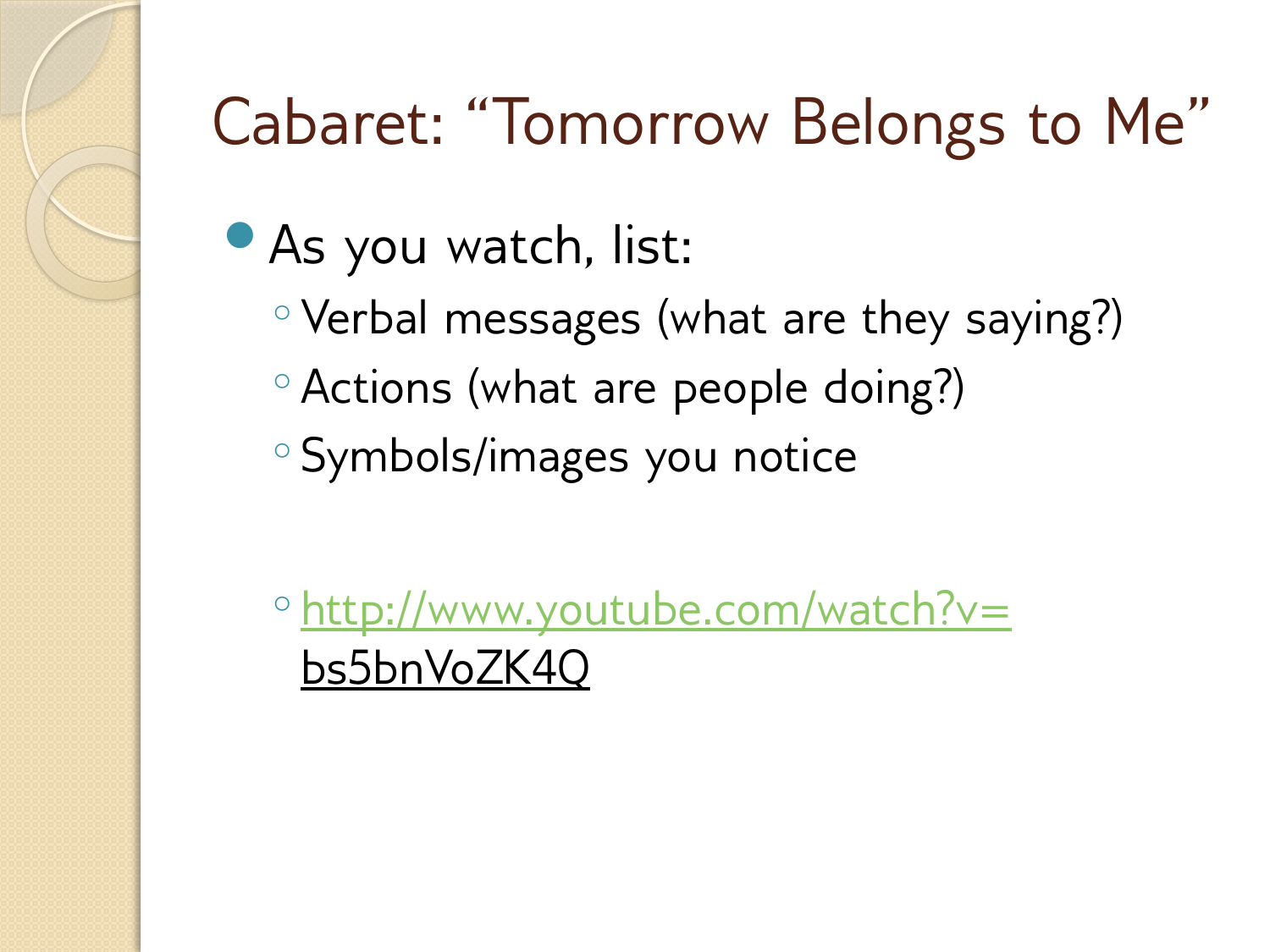

# Cabaret: “Tomorrow Belongs to Me”
As you watch, list:
Verbal messages (what are they saying?)
Actions (what are people doing?)
Symbols/images you notice

http://www.youtube.com/watch?v=bs5bnVoZK4Q